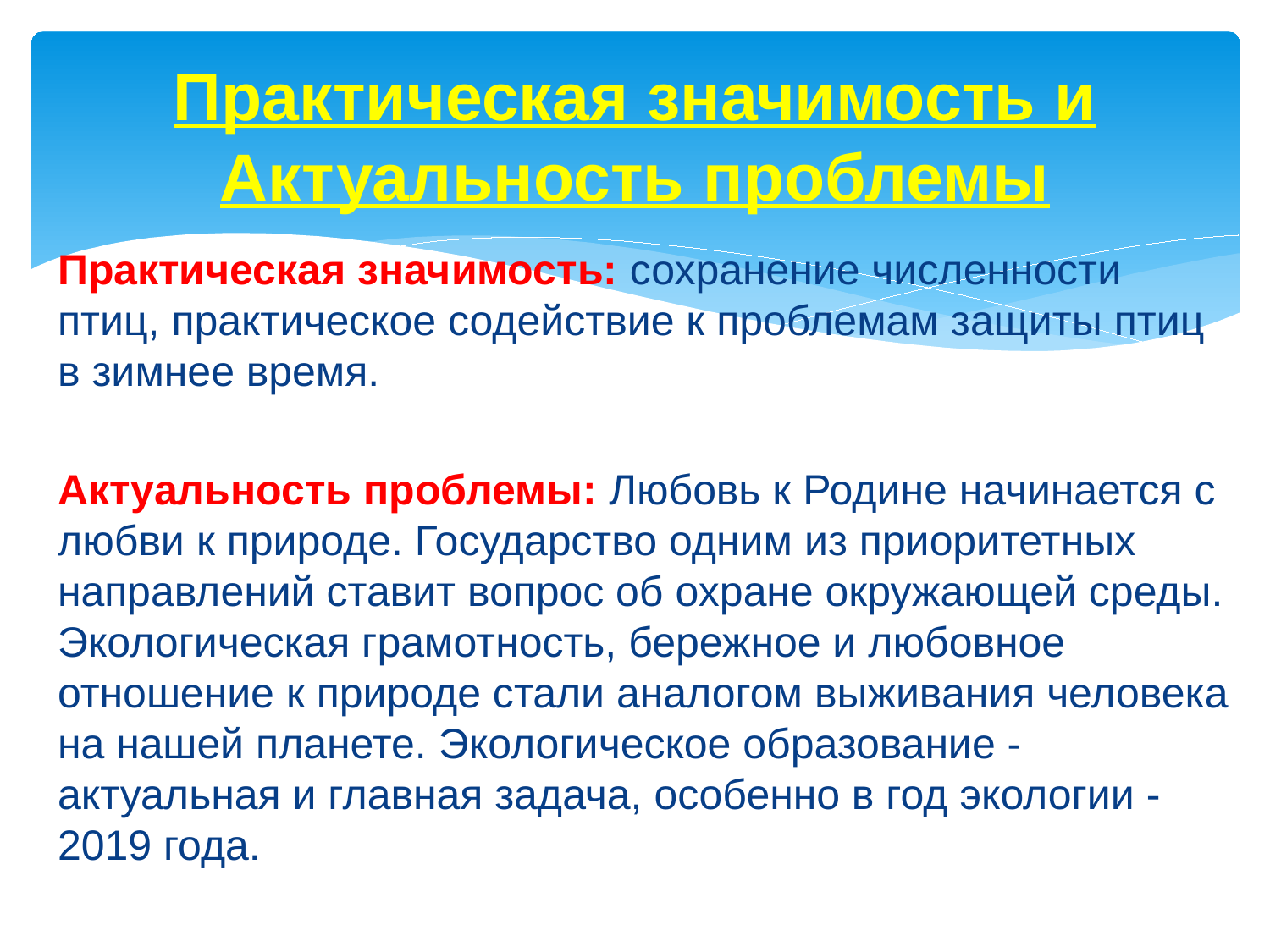

# Практическая значимость и Актуальность проблемы
Практическая значимость: сохранение численности птиц, практическое содействие к проблемам защиты птиц в зимнее время.

Актуальность проблемы: Любовь к Родине начинается с любви к природе. Государство одним из приоритетных направлений ставит вопрос об охране окружающей среды. Экологическая грамотность, бережное и любовное отношение к природе стали аналогом выживания человека на нашей планете. Экологическое образование - актуальная и главная задача, особенно в год экологии - 2019 года.